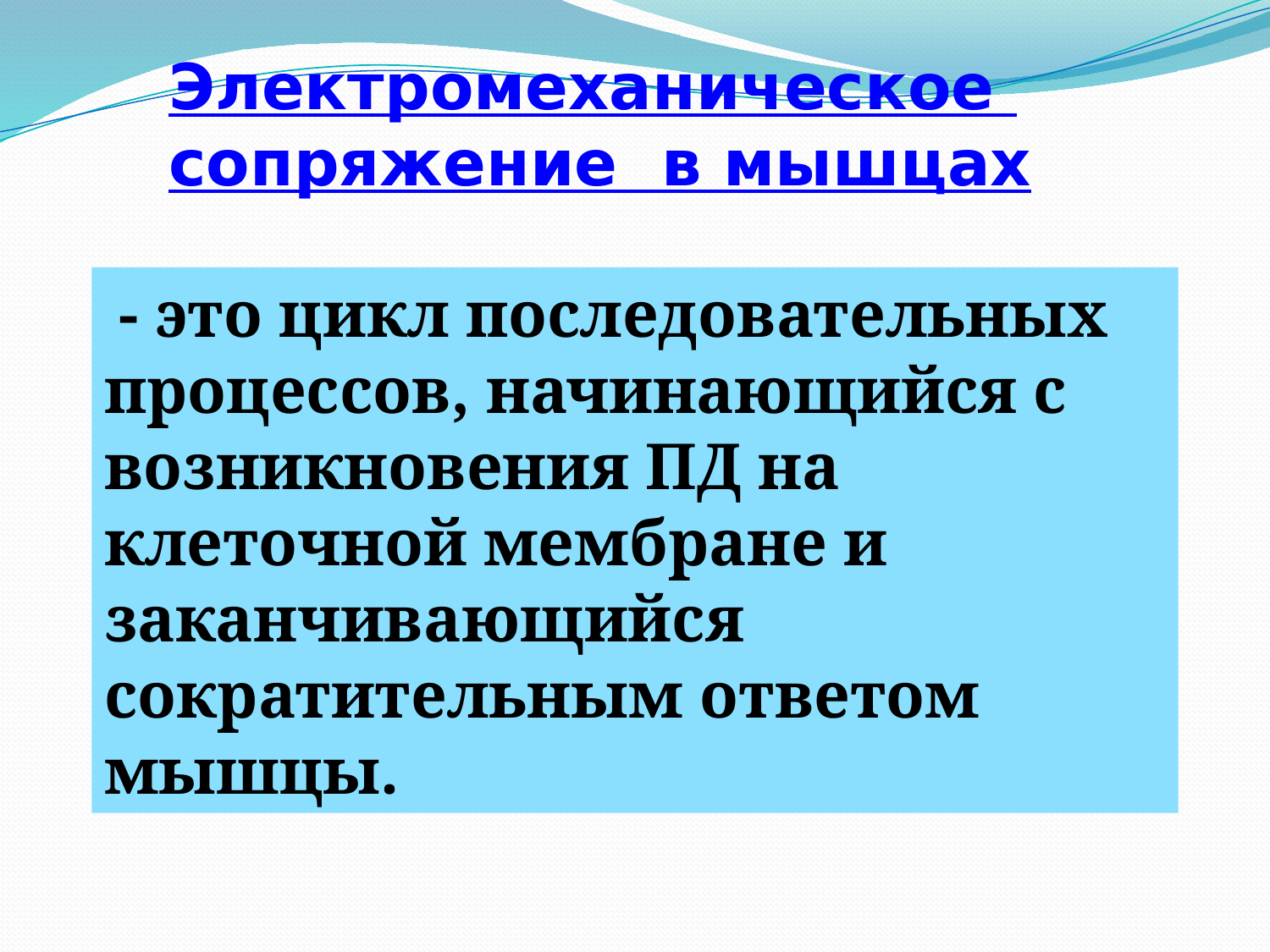

Электромеханическое
сопряжение  в мышцах

 - это цикл последовательных процессов, начинающийся с возникновения ПД на клеточной мембране и заканчивающийся сократительным ответом мышцы.